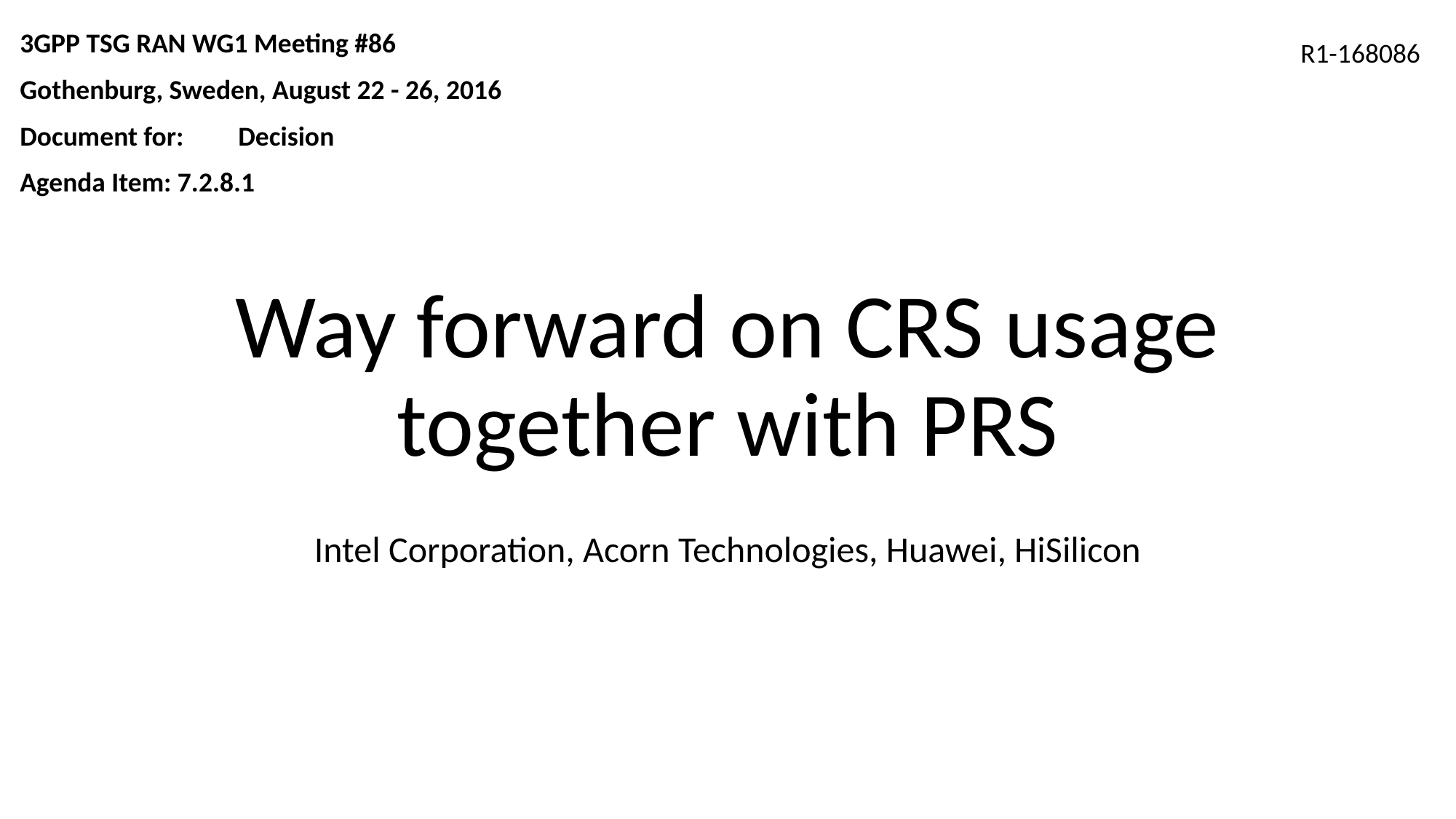

3GPP TSG RAN WG1 Meeting #86
Gothenburg, Sweden, August 22 - 26, 2016
Document for:	Decision
Agenda Item: 7.2.8.1
R1-168086
# Way forward on CRS usage together with PRS
Intel Corporation, Acorn Technologies, Huawei, HiSilicon